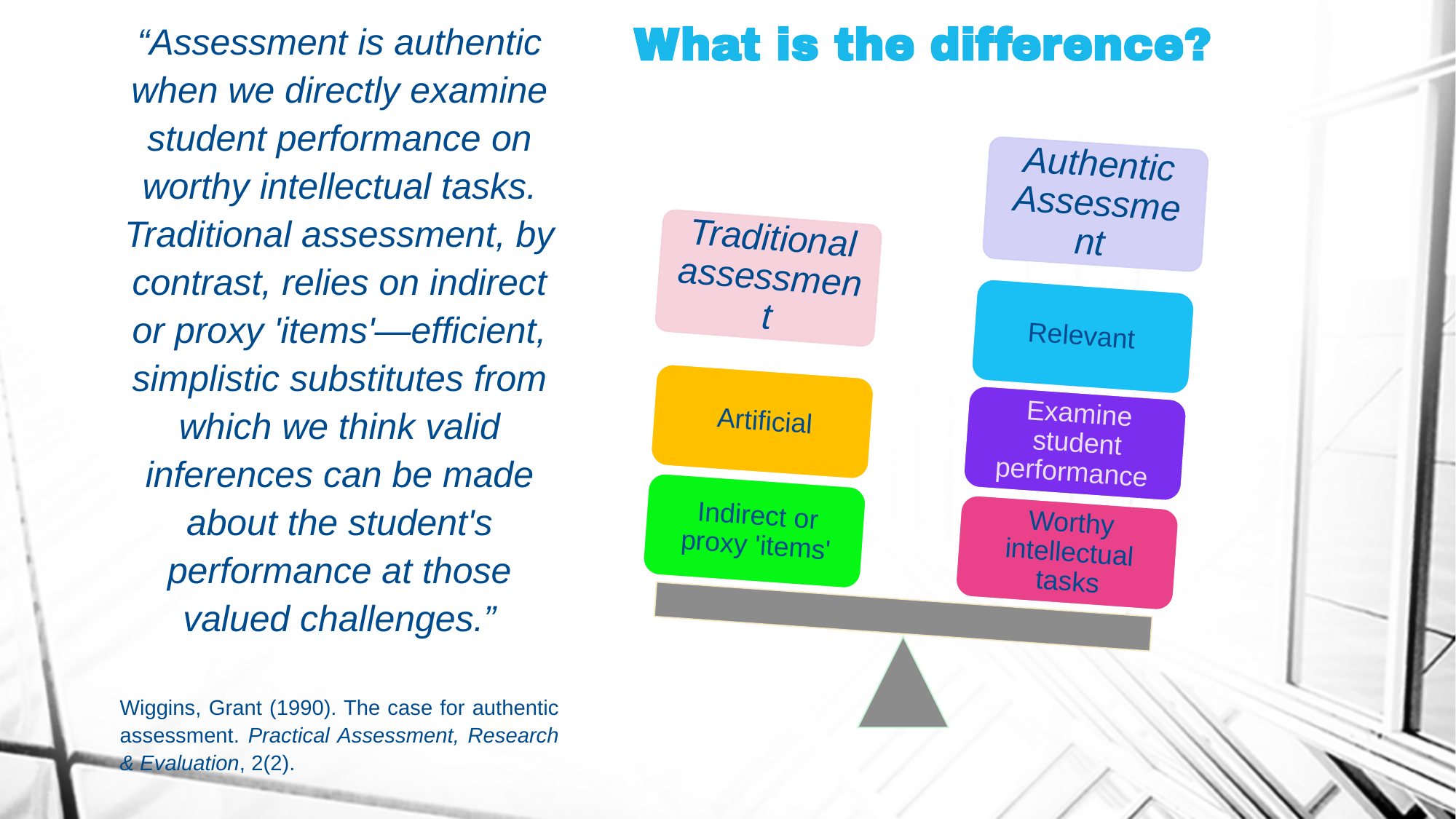

“Assessment is authentic when we directly examine student performance on worthy intellectual tasks. Traditional assessment, by contrast, relies on indirect or proxy 'items'—efficient, simplistic substitutes from which we think valid inferences can be made about the student's performance at those valued challenges.”
Wiggins, Grant (1990). The case for authentic assessment. Practical Assessment, Research & Evaluation, 2(2).
What is the difference?
Traditional assessment
Authentic Assessment
Worthy intellectual tasks
Examine student performance
Relevant
Indirect or proxy 'items'
Artificial